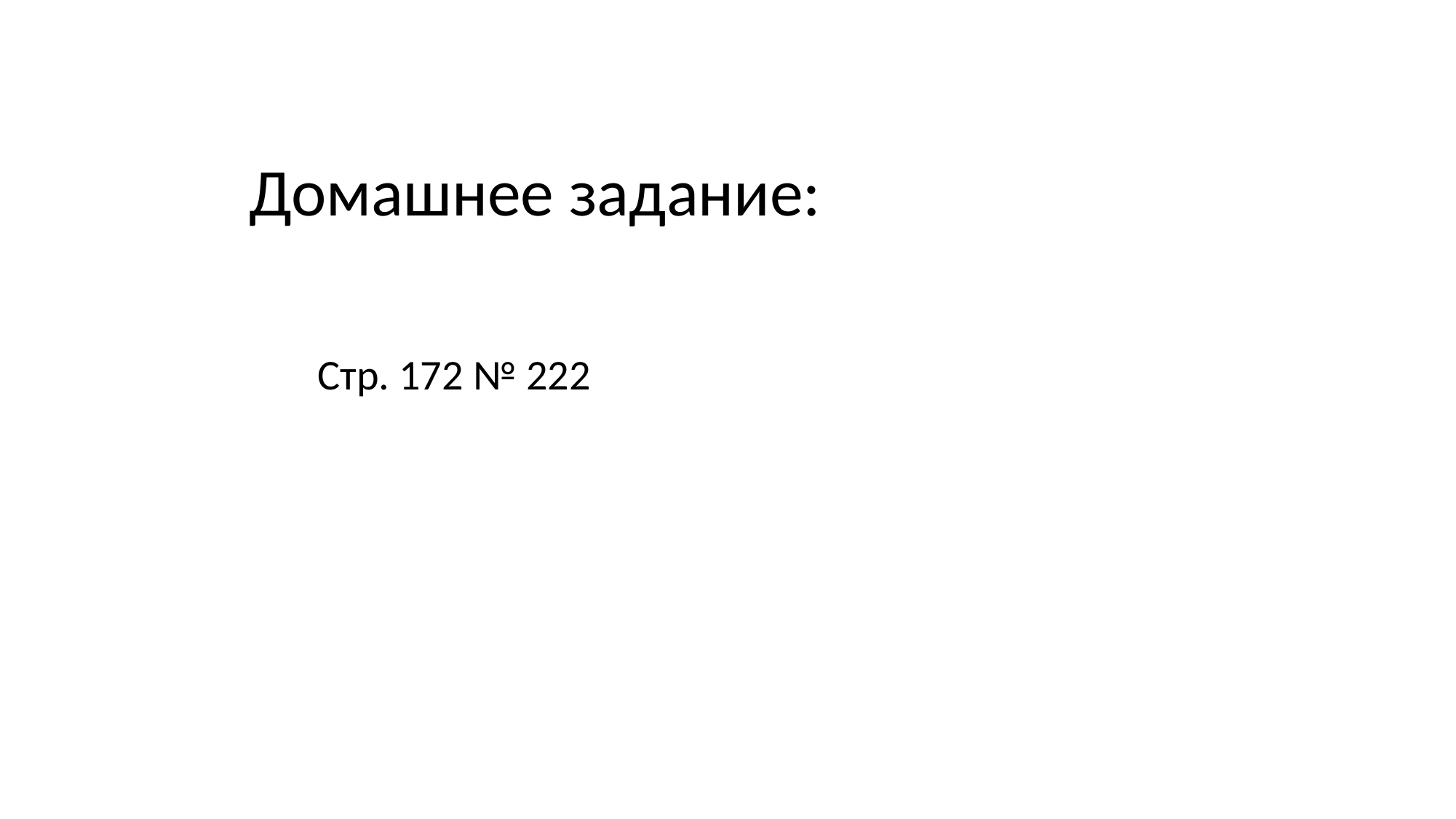

# Домашнее задание:
Стр. 172 № 222